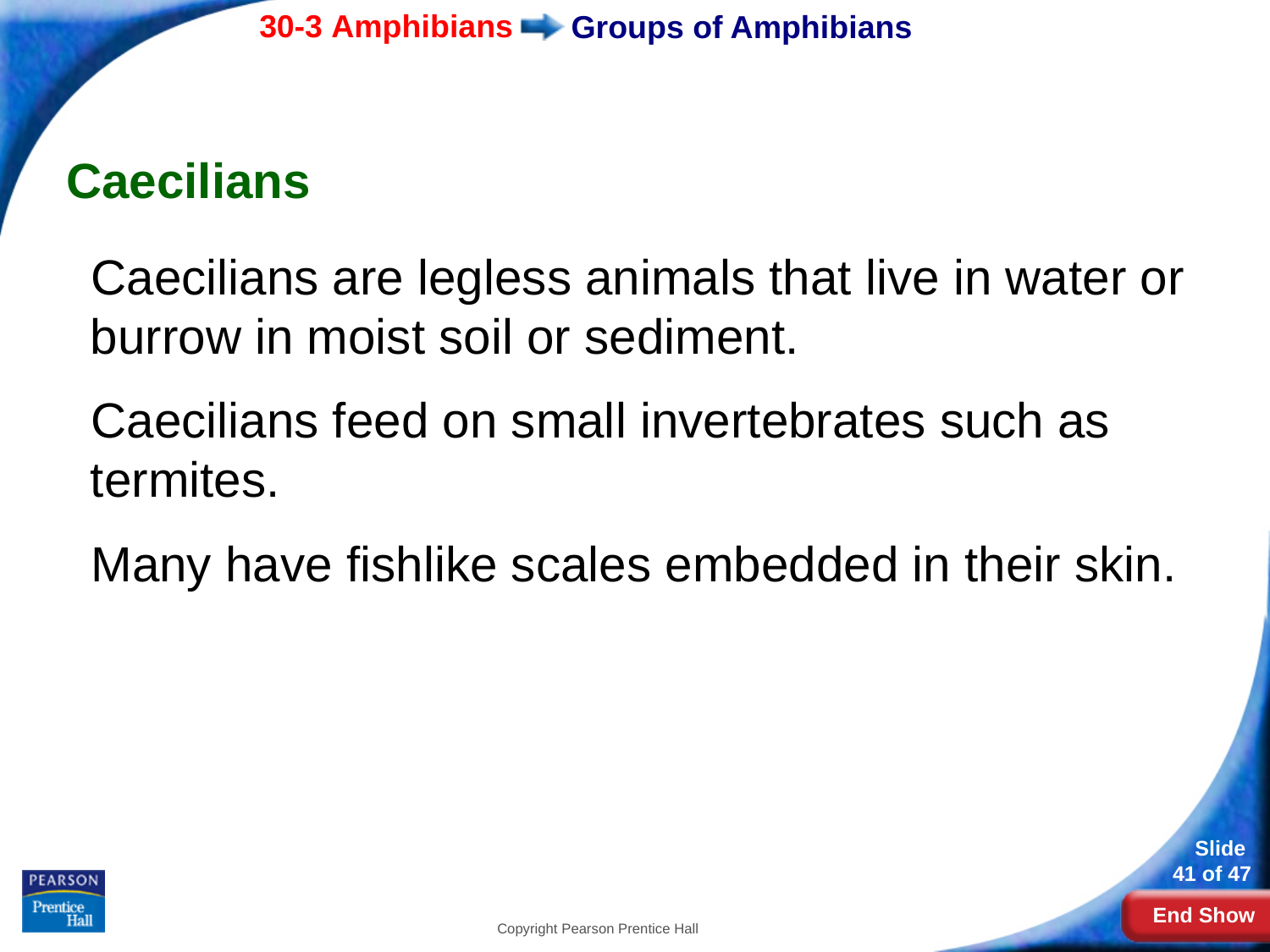

# Groups of Amphibians
Caecilians
Caecilians are legless animals that live in water or burrow in moist soil or sediment.
Caecilians feed on small invertebrates such as termites.
Many have fishlike scales embedded in their skin.
Copyright Pearson Prentice Hall